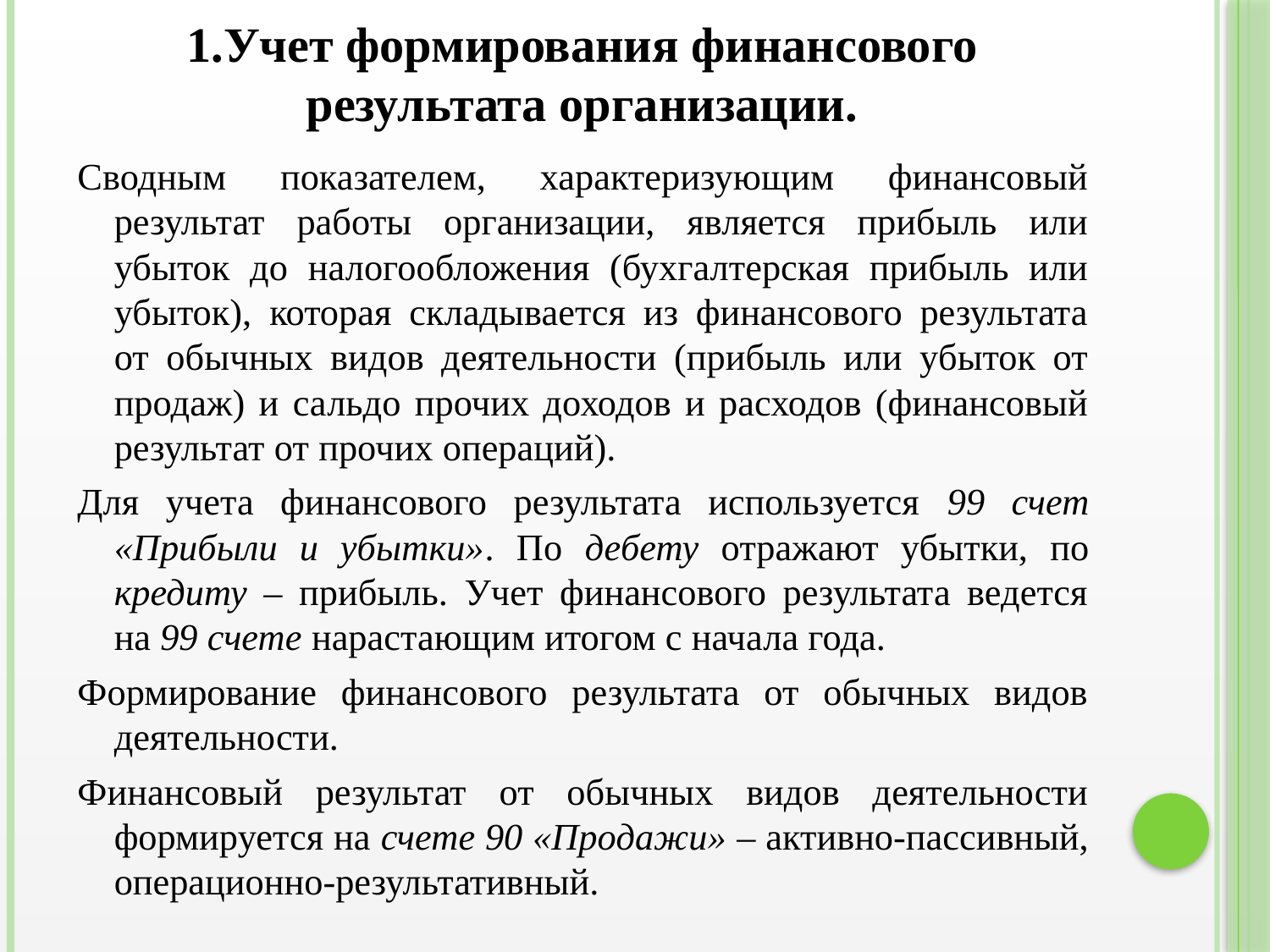

# 1.Учет формирования финансового результата организации.
Сводным показателем, характеризующим финансовый результат работы организации, является прибыль или убыток до налогообложения (бухгалтерская прибыль или убыток), которая складывается из финансового результата от обычных видов деятельности (прибыль или убыток от продаж) и сальдо прочих доходов и расходов (финансовый результат от прочих операций).
Для учета финансового результата используется 99 счет «Прибыли и убытки». По дебету отражают убытки, по кредиту – прибыль. Учет финансового результата ведется на 99 счете нарастающим итогом с начала года.
Формирование финансового результата от обычных видов деятельности.
Финансовый результат от обычных видов деятельности формируется на счете 90 «Продажи» – активно-пассивный, операционно-результативный.